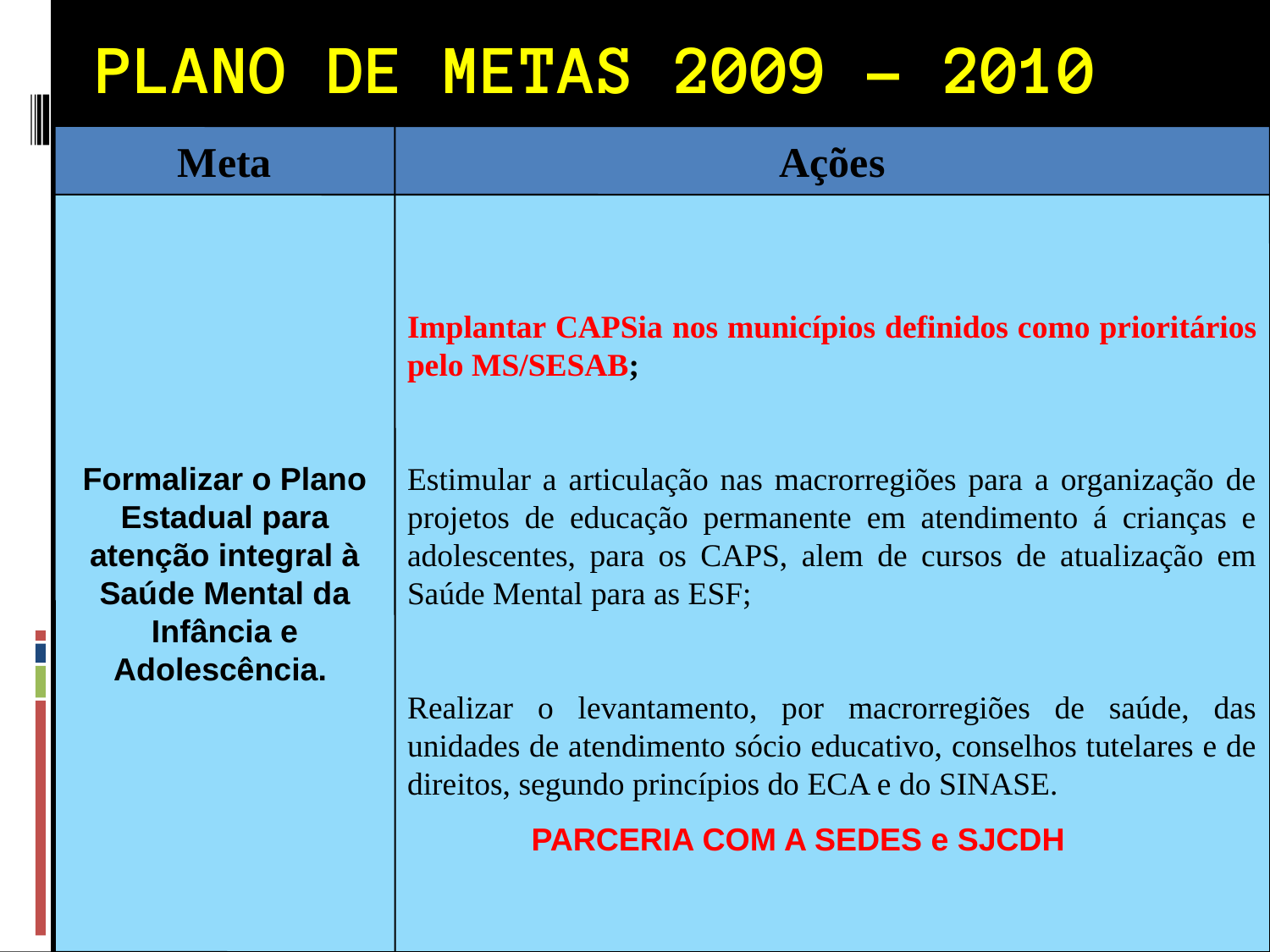

PLANO DE METAS 2009 - 2010
Meta

Ações

Formalizar o Plano Estadual para atenção integral à Saúde Mental da Infância e Adolescência.

Implantar CAPSia nos municípios definidos como prioritários pelo MS/SESAB;

Estimular a articulação nas macrorregiões para a organização de projetos de educação permanente em atendimento á crianças e adolescentes, para os CAPS, alem de cursos de atualização em Saúde Mental para as ESF;

Realizar o levantamento, por macrorregiões de saúde, das unidades de atendimento sócio educativo, conselhos tutelares e de direitos, segundo princípios do ECA e do SINASE.

PARCERIA COM A SEDES e SJCDH